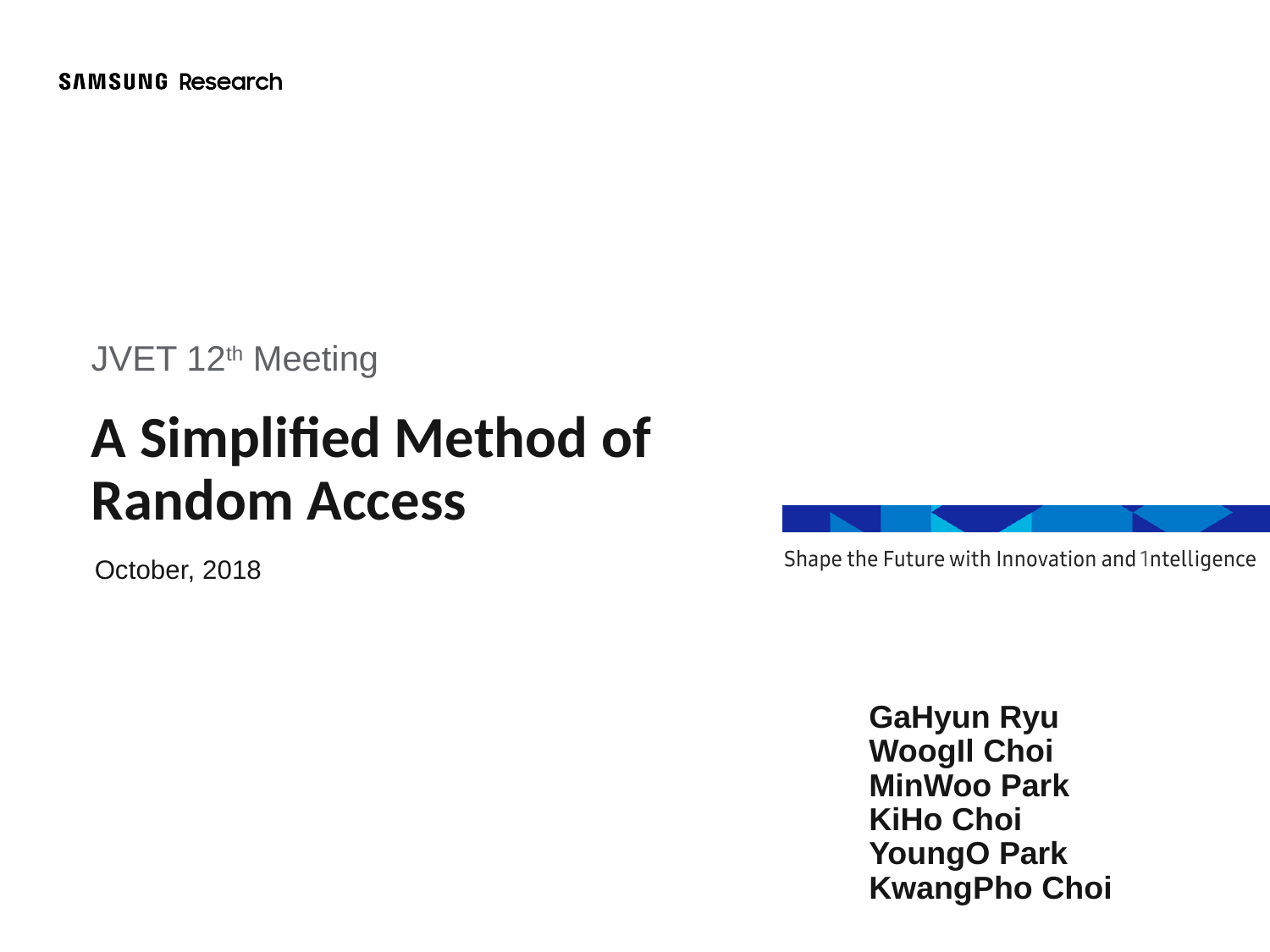

JVET 12th Meeting
# A Simplified Method of Random Access
 October, 2018
GaHyun Ryu
WoogIl Choi
MinWoo Park
KiHo Choi
YoungO Park
KwangPho Choi